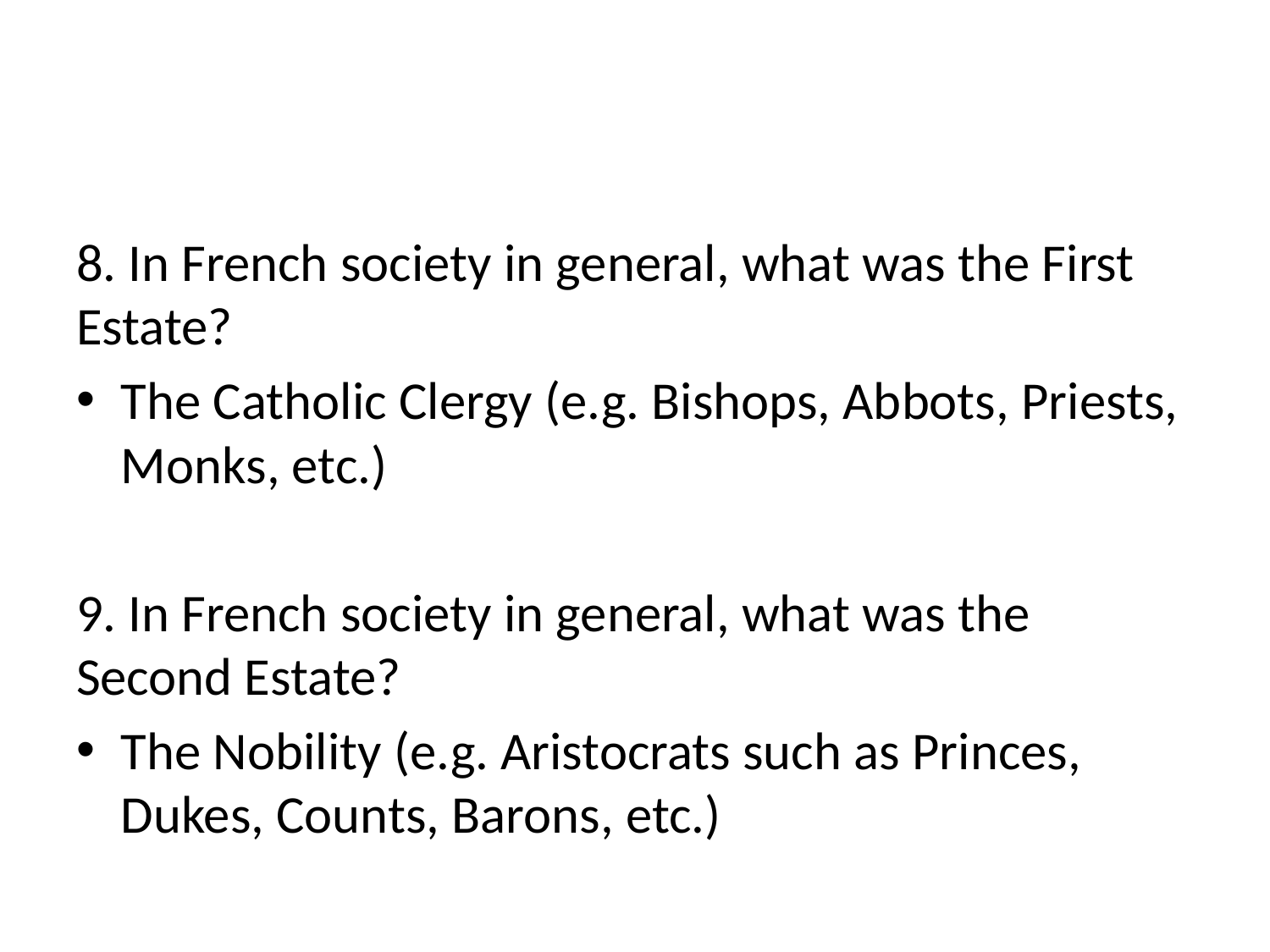

#
8. In French society in general, what was the First Estate?
The Catholic Clergy (e.g. Bishops, Abbots, Priests, Monks, etc.)

9. In French society in general, what was the Second Estate?
The Nobility (e.g. Aristocrats such as Princes, Dukes, Counts, Barons, etc.)